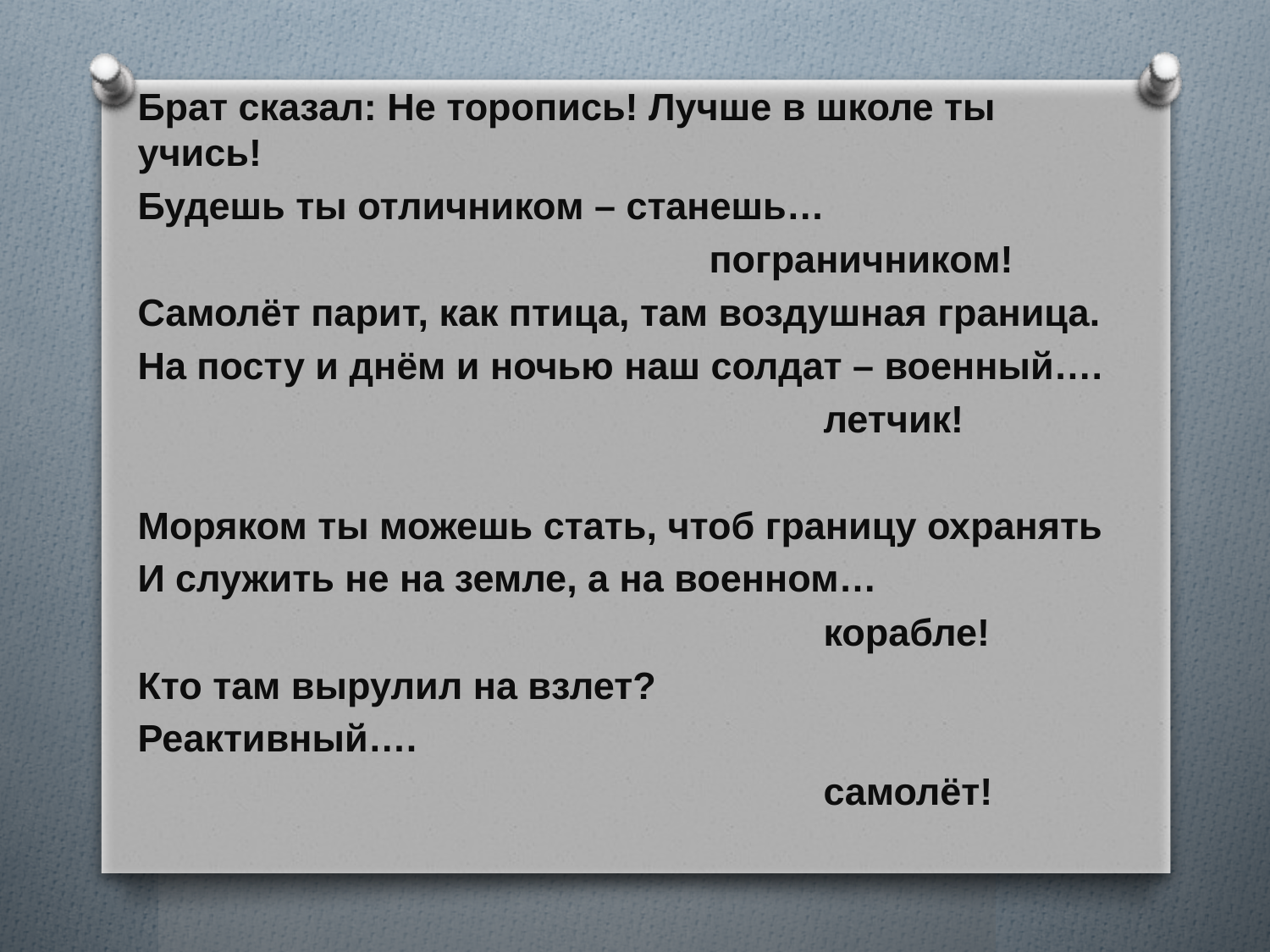

Брат сказал: Не торопись! Лучше в школе ты учись!
Будешь ты отличником – станешь…
					пограничником!
Самолёт парит, как птица, там воздушная граница.
На посту и днём и ночью наш солдат – военный….
 						летчик!

Моряком ты можешь стать, чтоб границу охранять
И служить не на земле, а на военном…
						корабле!
Кто там вырулил на взлет?
Реактивный….
						самолёт!